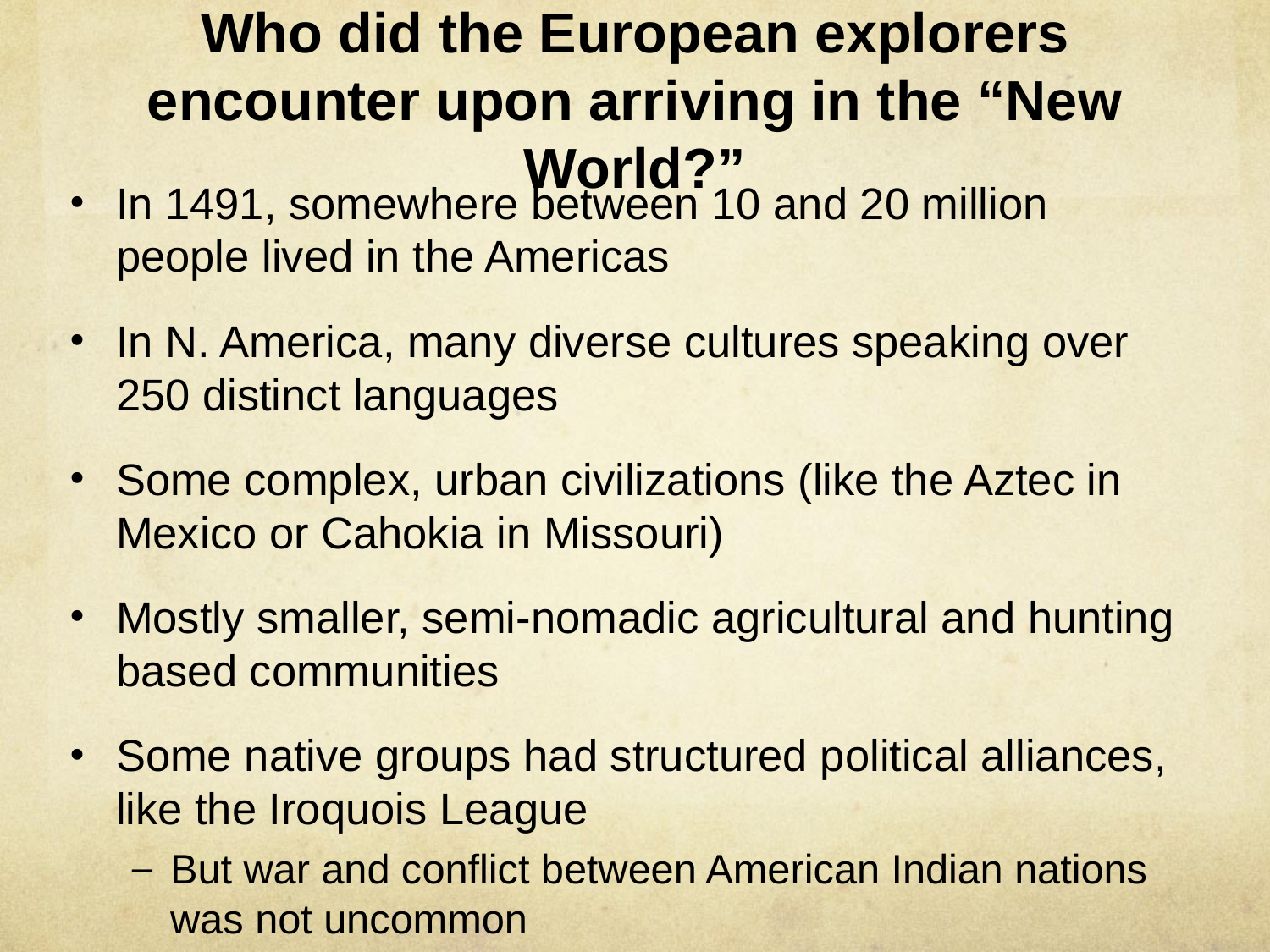

# Who did the European explorers encounter upon arriving in the “New World?”
In 1491, somewhere between 10 and 20 million people lived in the Americas
In N. America, many diverse cultures speaking over 250 distinct languages
Some complex, urban civilizations (like the Aztec in Mexico or Cahokia in Missouri)
Mostly smaller, semi-nomadic agricultural and hunting based communities
Some native groups had structured political alliances, like the Iroquois League
But war and conflict between American Indian nations was not uncommon